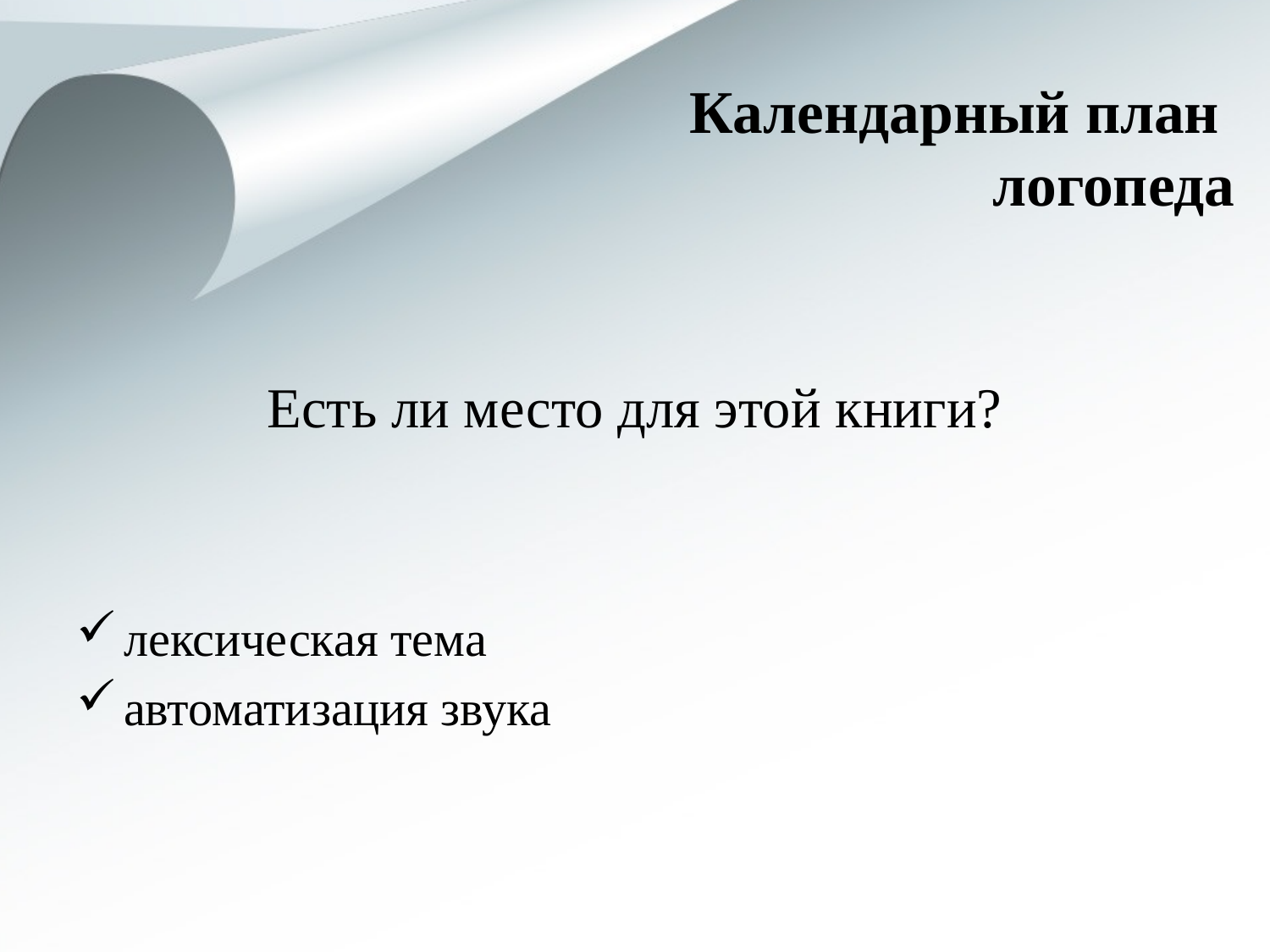

# Календарный план логопеда

Есть ли место для этой книги?

лексическая тема
автоматизация звука